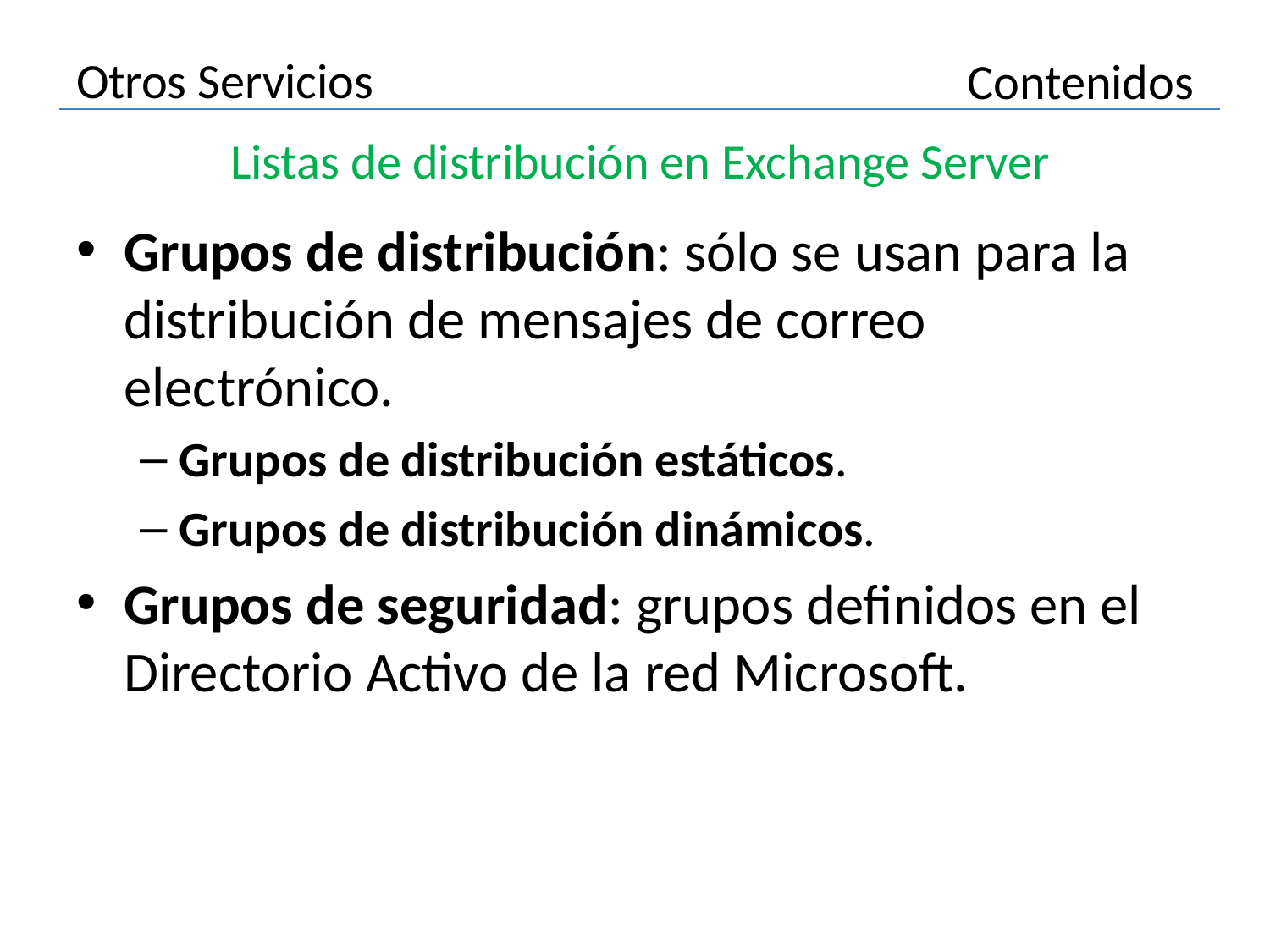

# Otros Servicios
Contenidos
Listas de distribución en Exchange Server
Grupos de distribución: sólo se usan para la distribución de mensajes de correo electrónico.
Grupos de distribución estáticos.
Grupos de distribución dinámicos.
Grupos de seguridad: grupos definidos en el Directorio Activo de la red Microsoft.